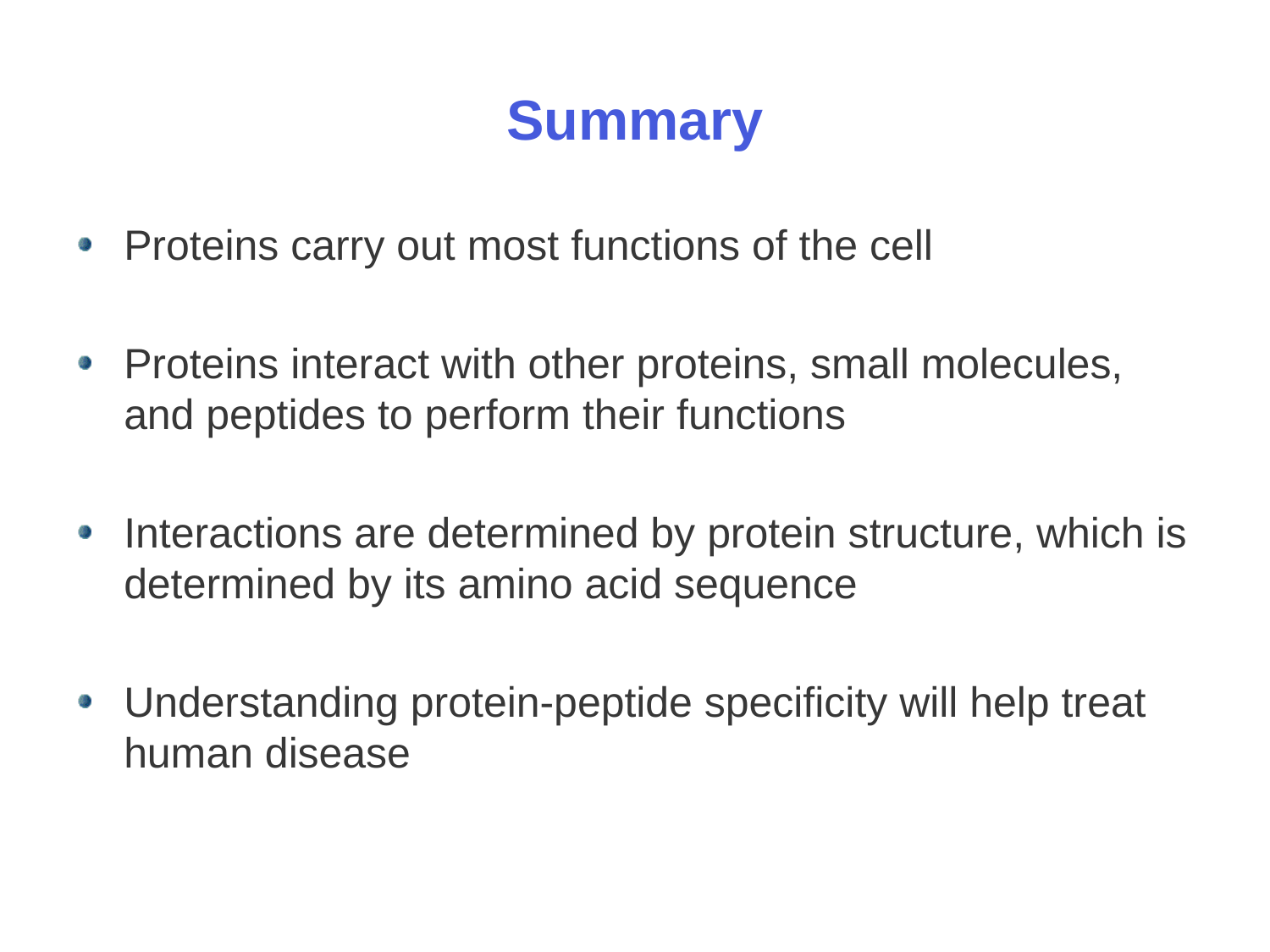

# Summary
Proteins carry out most functions of the cell

Proteins interact with other proteins, small molecules, and peptides to perform their functions

Interactions are determined by protein structure, which is determined by its amino acid sequence

Understanding protein-peptide specificity will help treat human disease